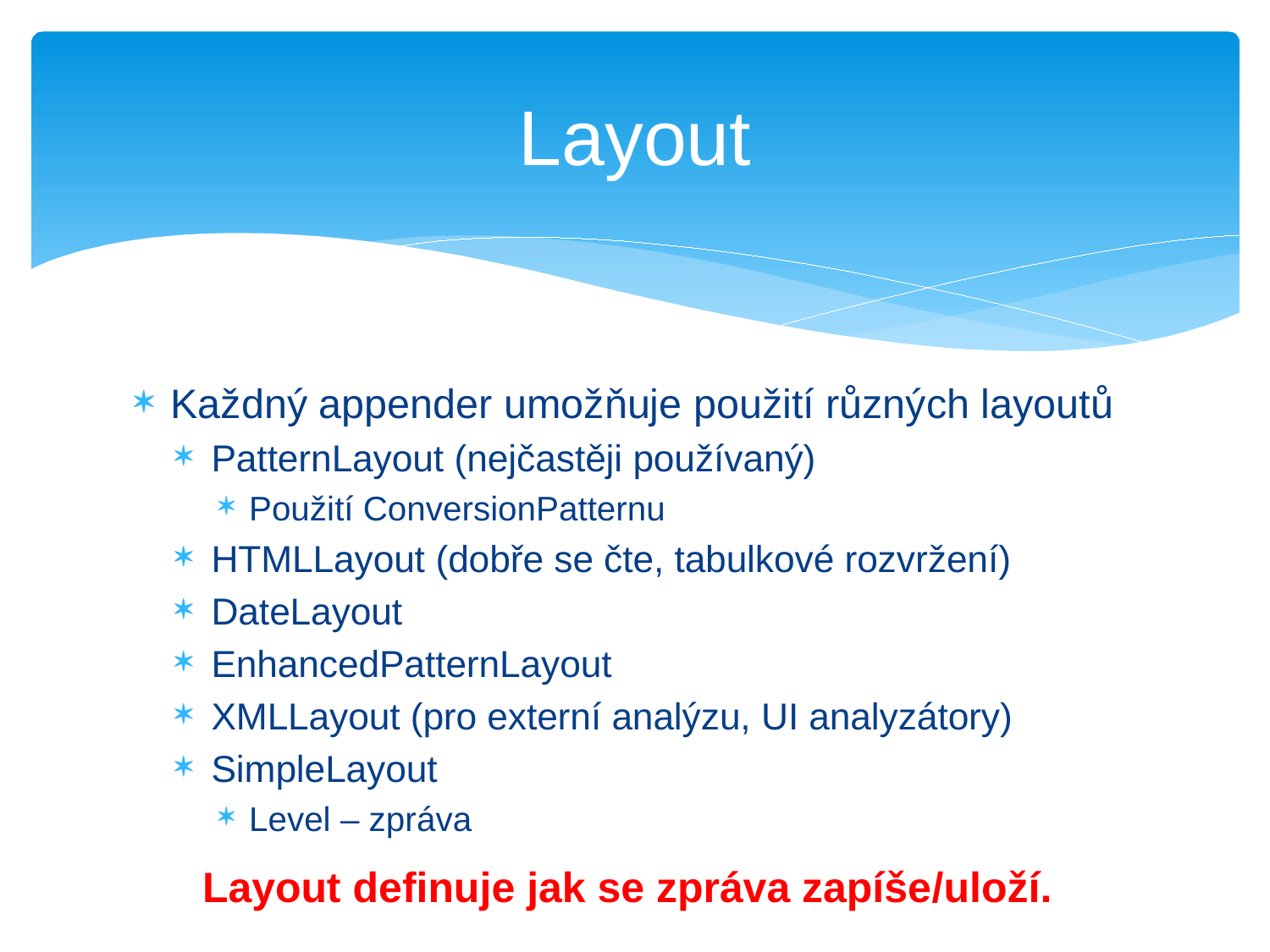

# Layout
Každný appender umožňuje použití různých layoutů
PatternLayout (nejčastěji používaný)
Použití ConversionPatternu
HTMLLayout (dobře se čte, tabulkové rozvržení)
DateLayout
EnhancedPatternLayout
XMLLayout (pro externí analýzu, UI analyzátory)
SimpleLayout
Level – zpráva

Layout definuje jak se zpráva zapíše/uloží.